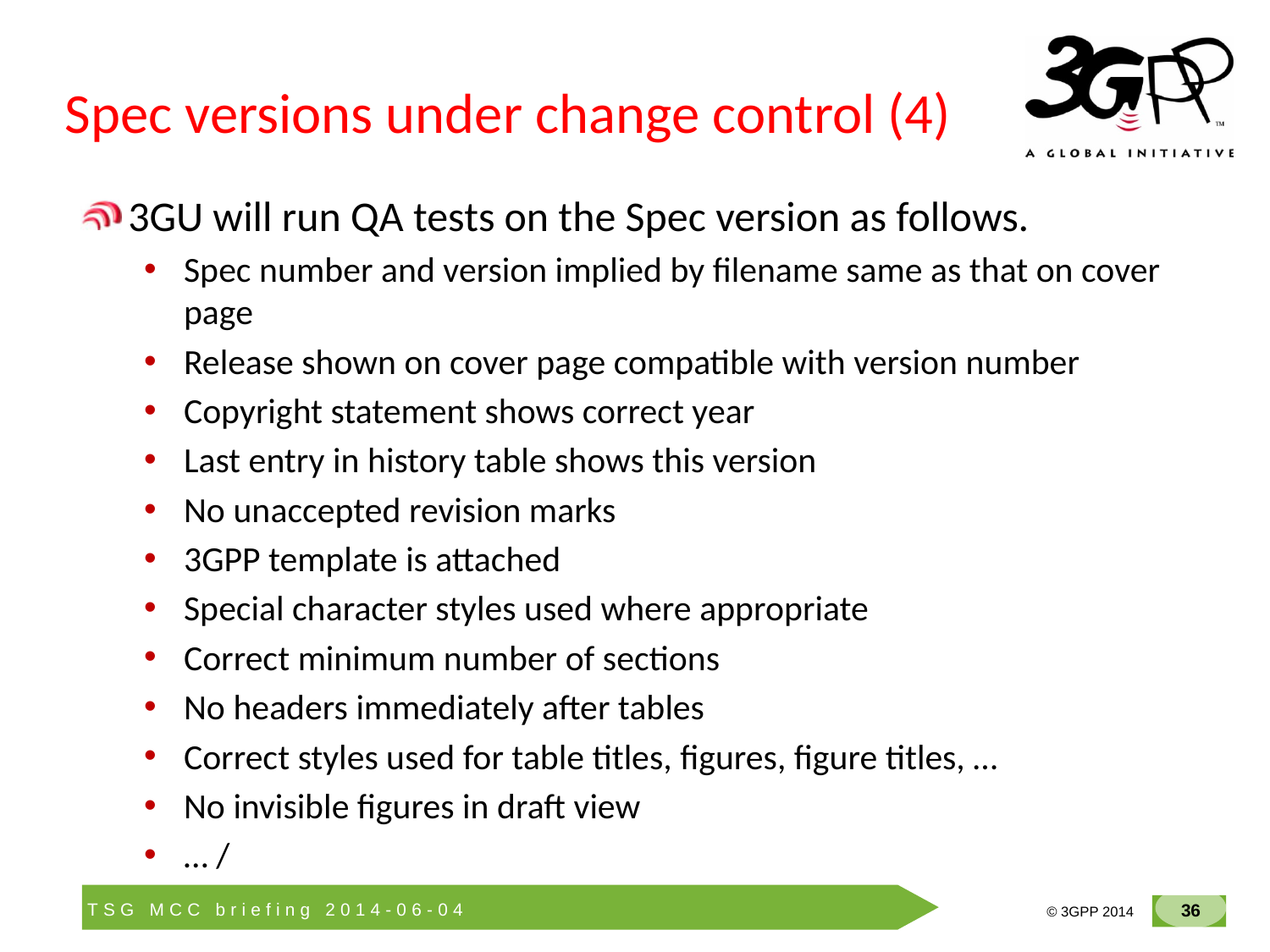

# Spec versions under change control (4)
3GU will run QA tests on the Spec version as follows.
Spec number and version implied by filename same as that on cover page
Release shown on cover page compatible with version number
Copyright statement shows correct year
Last entry in history table shows this version
No unaccepted revision marks
3GPP template is attached
Special character styles used where appropriate
Correct minimum number of sections
No headers immediately after tables
Correct styles used for table titles, figures, figure titles, …
No invisible figures in draft view
… /